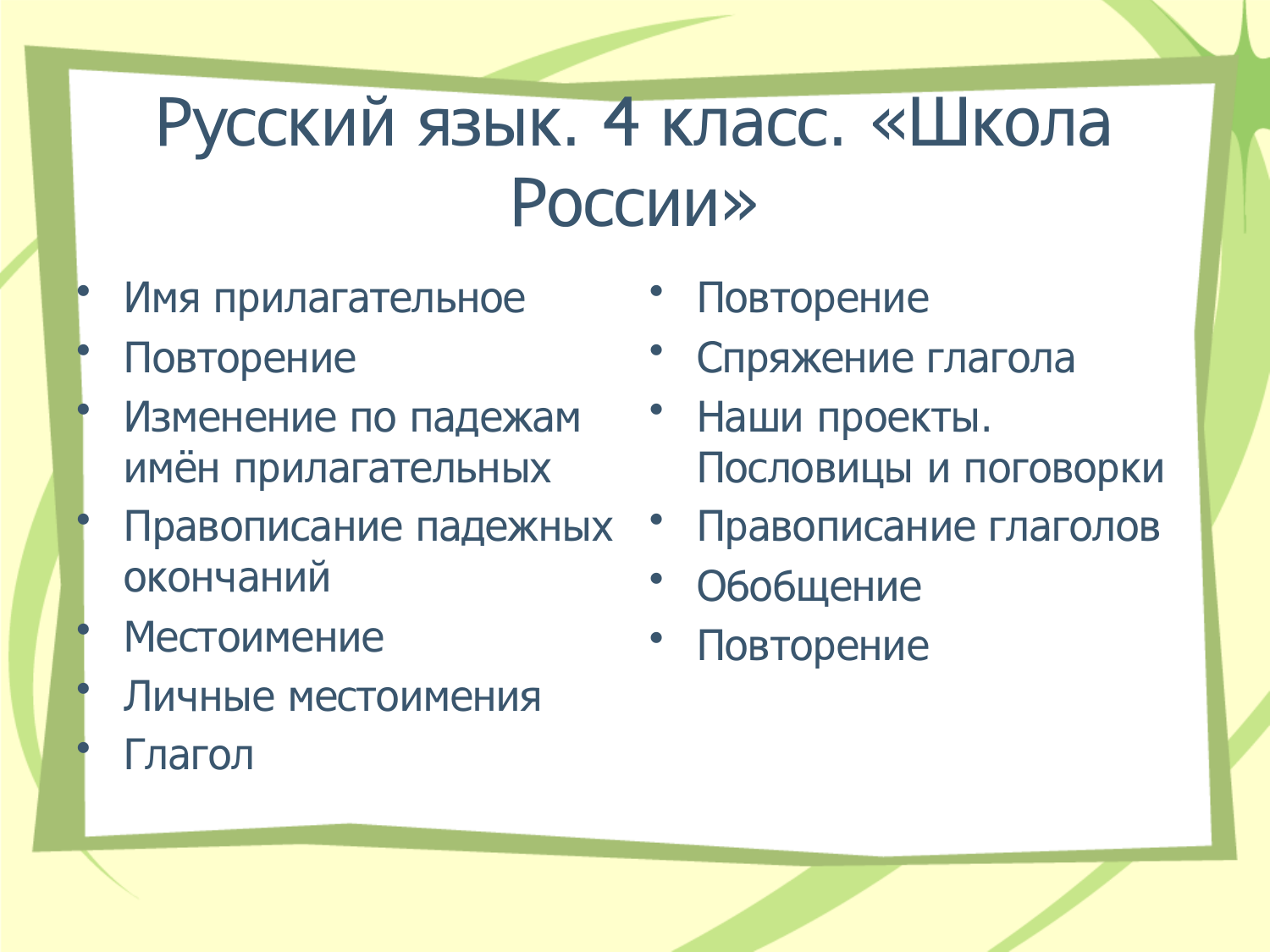

# Русский язык. 4 класс. «Школа России»
Имя прилагательное
Повторение
Изменение по падежам имён прилагательных
Правописание падежных окончаний
Местоимение
Личные местоимения
Глагол
Повторение
Спряжение глагола
Наши проекты. Пословицы и поговорки
Правописание глаголов
Обобщение
Повторение